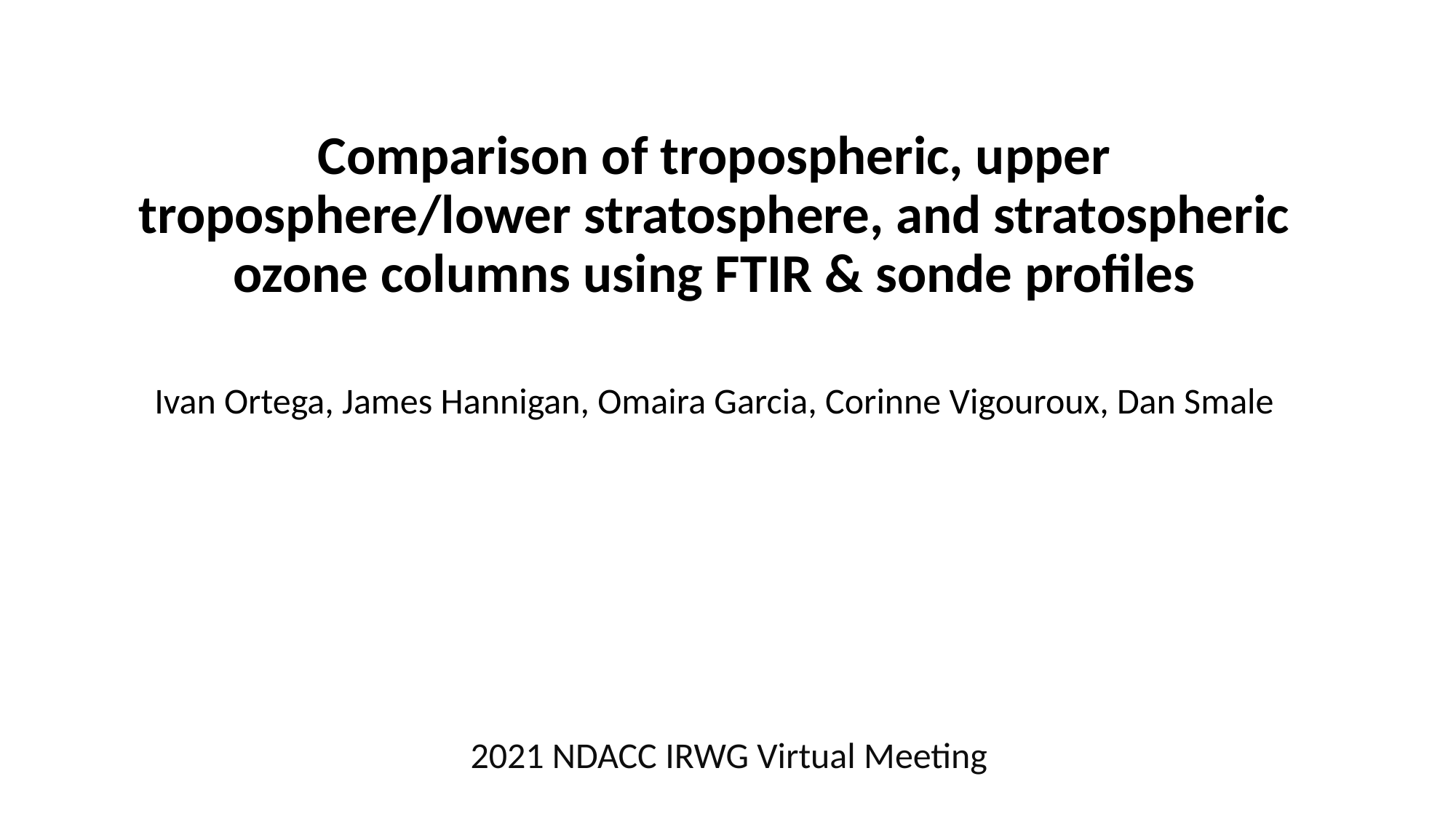

Comparison of tropospheric, upper troposphere/lower stratosphere, and stratospheric ozone columns using FTIR & sonde profiles
Ivan Ortega, James Hannigan, Omaira Garcia, Corinne Vigouroux, Dan Smale
2021 NDACC IRWG Virtual Meeting